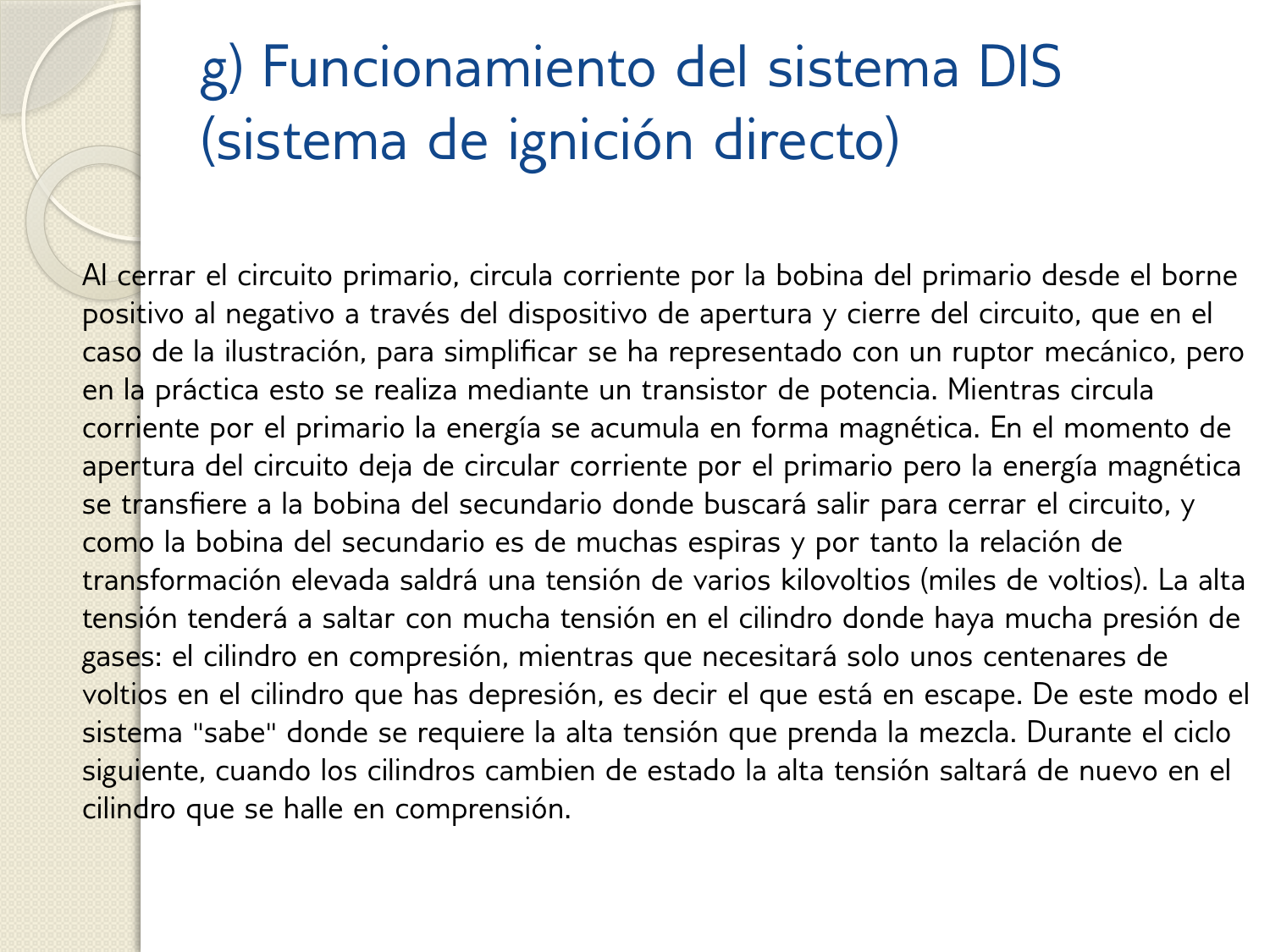

# g) Funcionamiento del sistema DIS (sistema de ignición directo)
Al cerrar el circuito primario, circula corriente por la bobina del primario desde el borne positivo al negativo a través del dispositivo de apertura y cierre del circuito, que en el caso de la ilustración, para simplificar se ha representado con un ruptor mecánico, pero en la práctica esto se realiza mediante un transistor de potencia. Mientras circula corriente por el primario la energía se acumula en forma magnética. En el momento de apertura del circuito deja de circular corriente por el primario pero la energía magnética se transfiere a la bobina del secundario donde buscará salir para cerrar el circuito, y como la bobina del secundario es de muchas espiras y por tanto la relación de transformación elevada saldrá una tensión de varios kilovoltios (miles de voltios). La alta tensión tenderá a saltar con mucha tensión en el cilindro donde haya mucha presión de gases: el cilindro en compresión, mientras que necesitará solo unos centenares de voltios en el cilindro que has depresión, es decir el que está en escape. De este modo el sistema "sabe" donde se requiere la alta tensión que prenda la mezcla. Durante el ciclo siguiente, cuando los cilindros cambien de estado la alta tensión saltará de nuevo en el cilindro que se halle en comprensión.